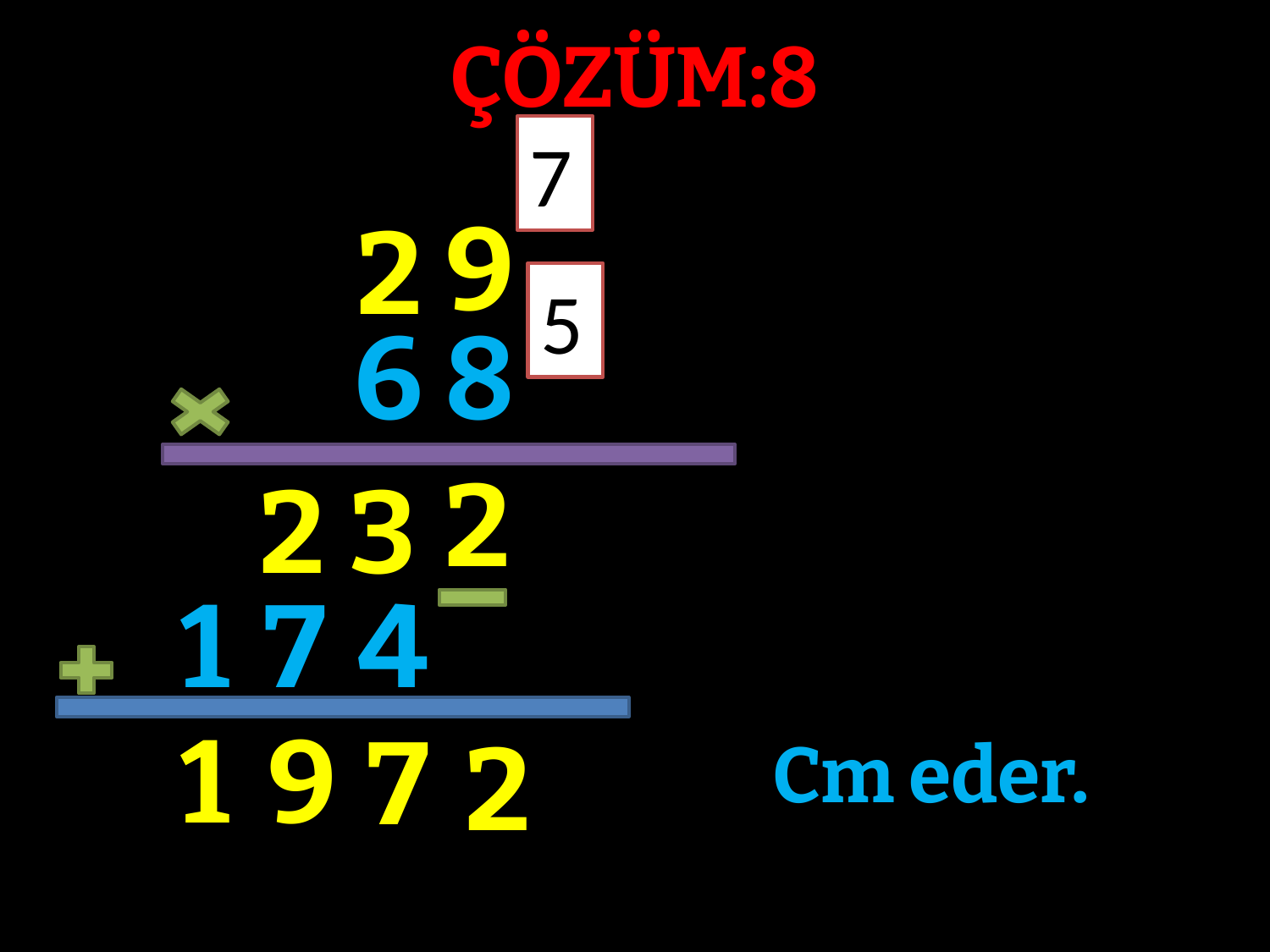

ÇÖZÜM:8
7
9
2
5
#
6
8

2
2
3

1
7
4

1
9
7
2
Cm eder.